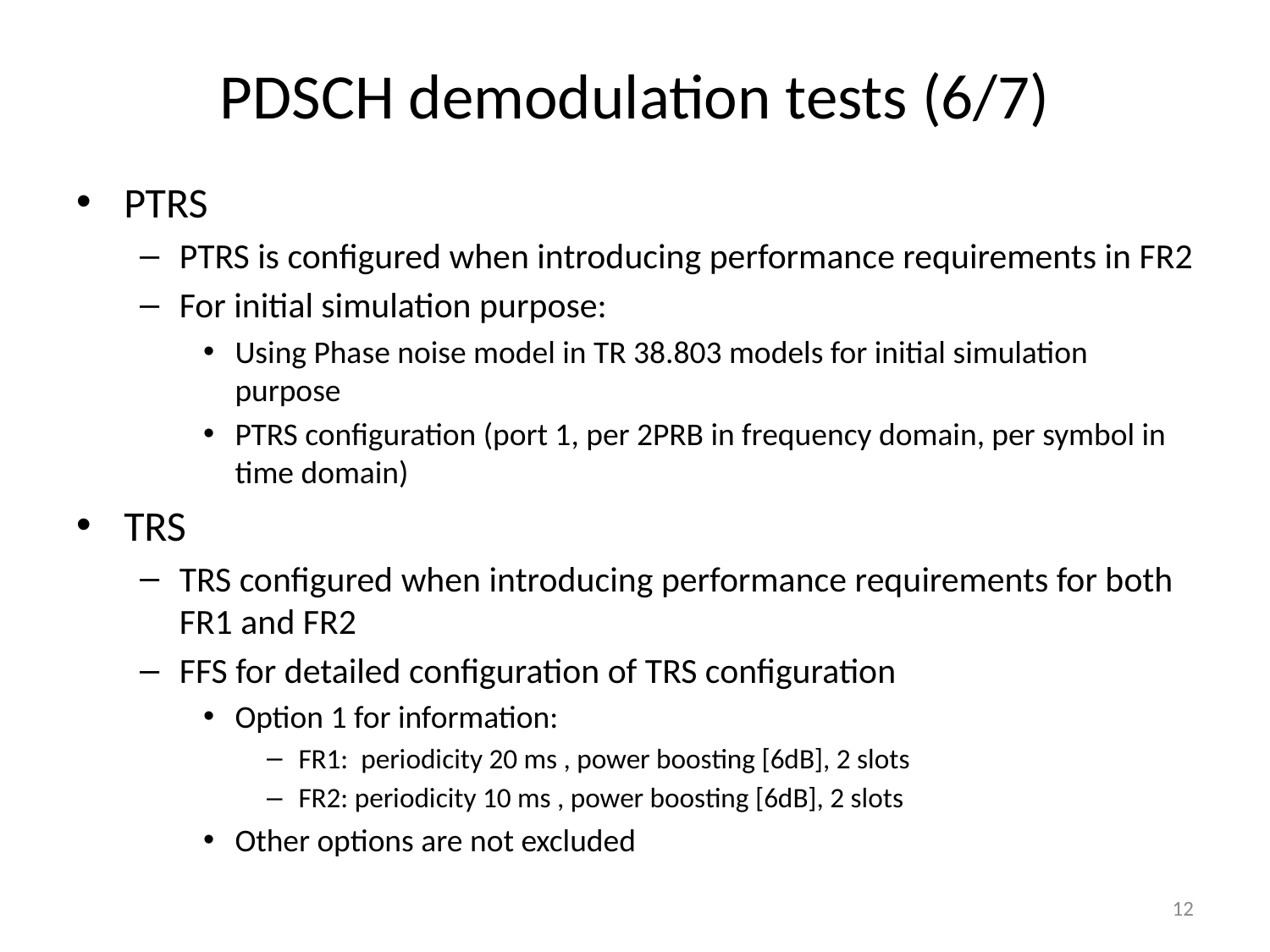

# PDSCH demodulation tests (6/7)
PTRS
PTRS is configured when introducing performance requirements in FR2
For initial simulation purpose:
Using Phase noise model in TR 38.803 models for initial simulation purpose
PTRS configuration (port 1, per 2PRB in frequency domain, per symbol in time domain)
TRS
TRS configured when introducing performance requirements for both FR1 and FR2
FFS for detailed configuration of TRS configuration
Option 1 for information:
FR1:  periodicity 20 ms , power boosting [6dB], 2 slots
FR2: periodicity 10 ms , power boosting [6dB], 2 slots
Other options are not excluded

12